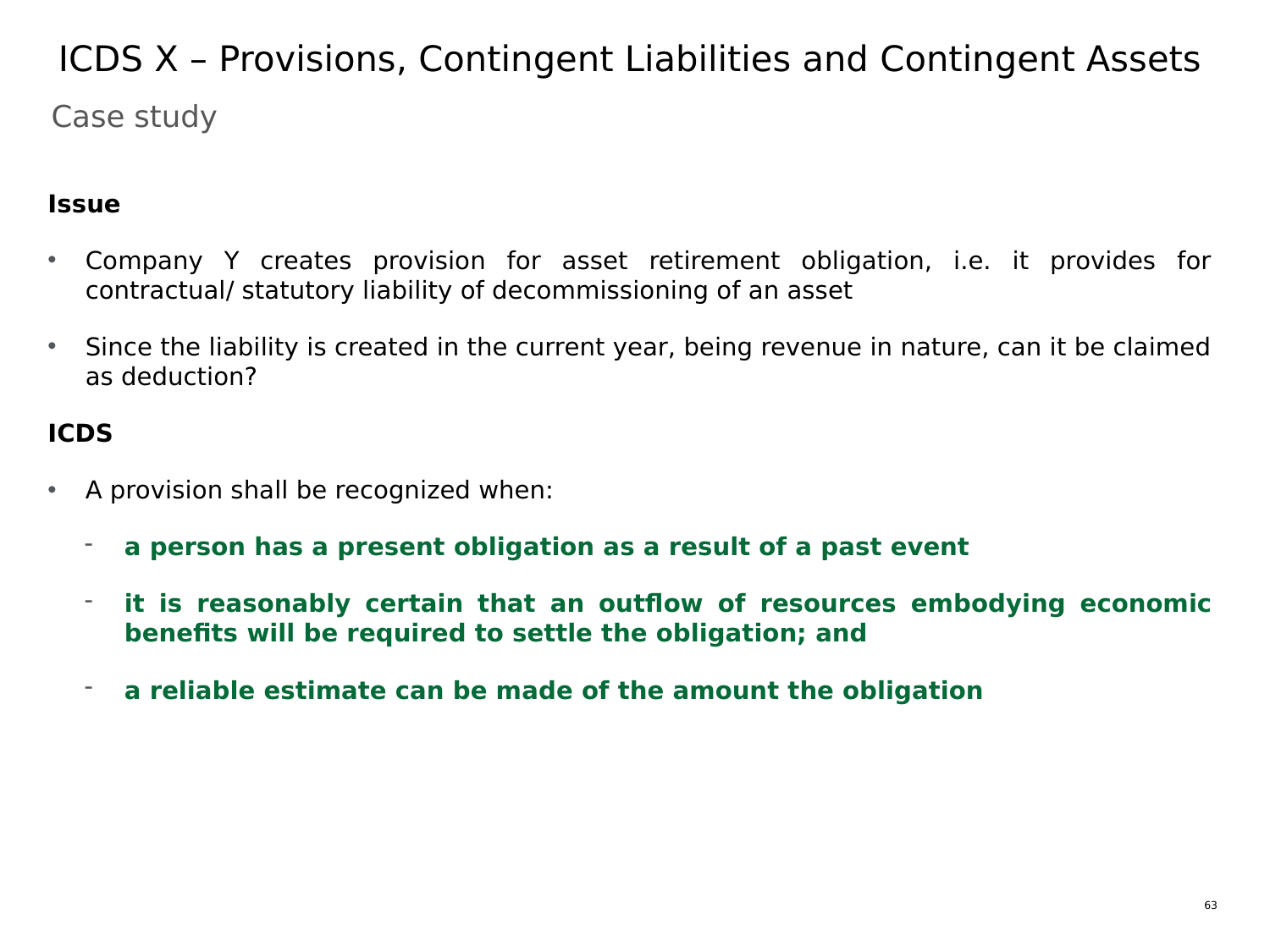

# ICDS X – Provisions, Contingent Liabilities and Contingent Assets
Case study
Issue
Company Y creates provision for asset retirement obligation, i.e. it provides for contractual/ statutory liability of decommissioning of an asset
Since the liability is created in the current year, being revenue in nature, can it be claimed as deduction?
ICDS
A provision shall be recognized when:
a person has a present obligation as a result of a past event
it is reasonably certain that an outflow of resources embodying economic benefits will be required to settle the obligation; and
a reliable estimate can be made of the amount the obligation